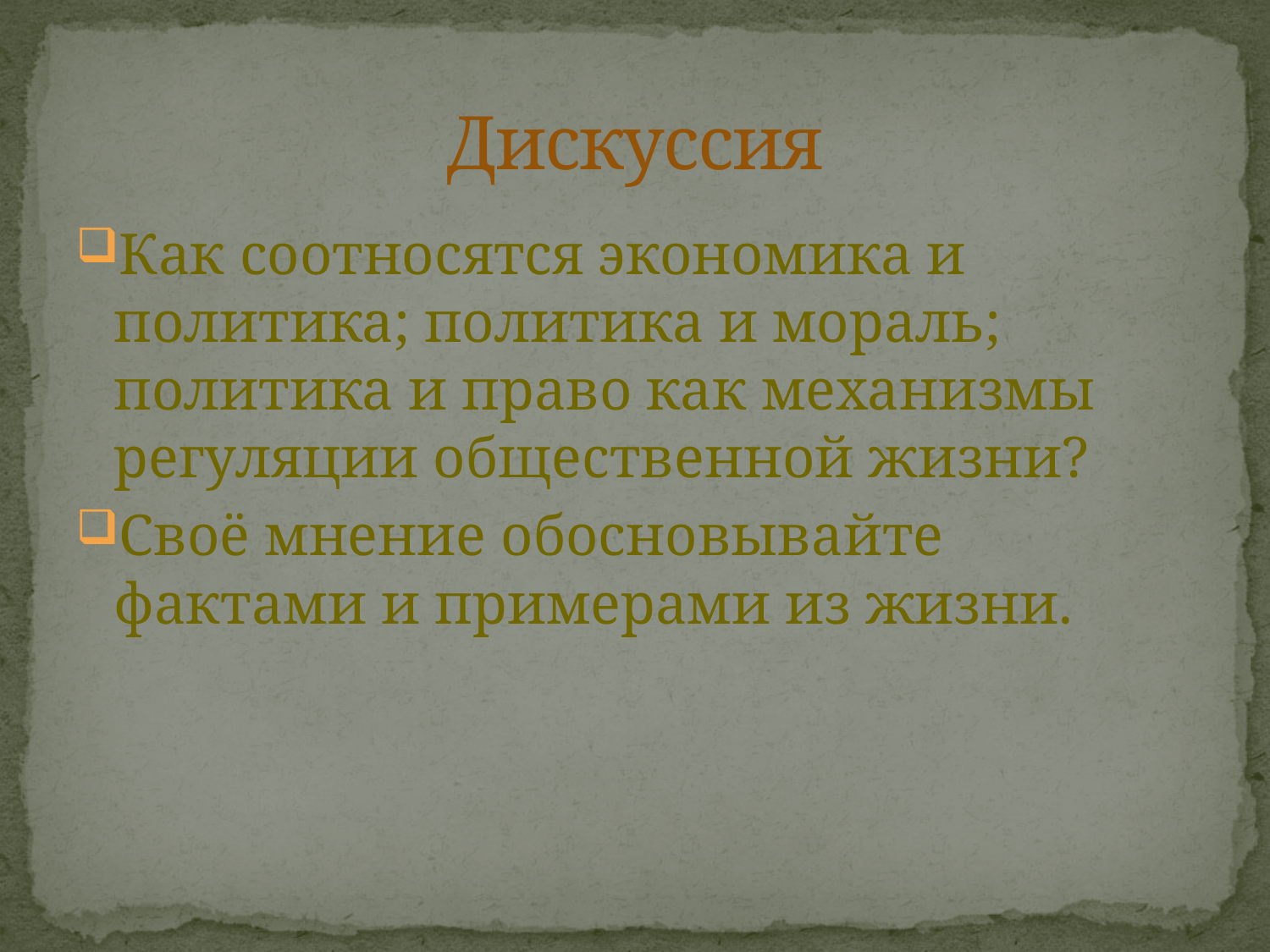

# Дискуссия
Как соотносятся экономика и политика; политика и мораль; политика и право как механизмы регуляции общественной жизни?
Своё мнение обосновывайте фактами и примерами из жизни.